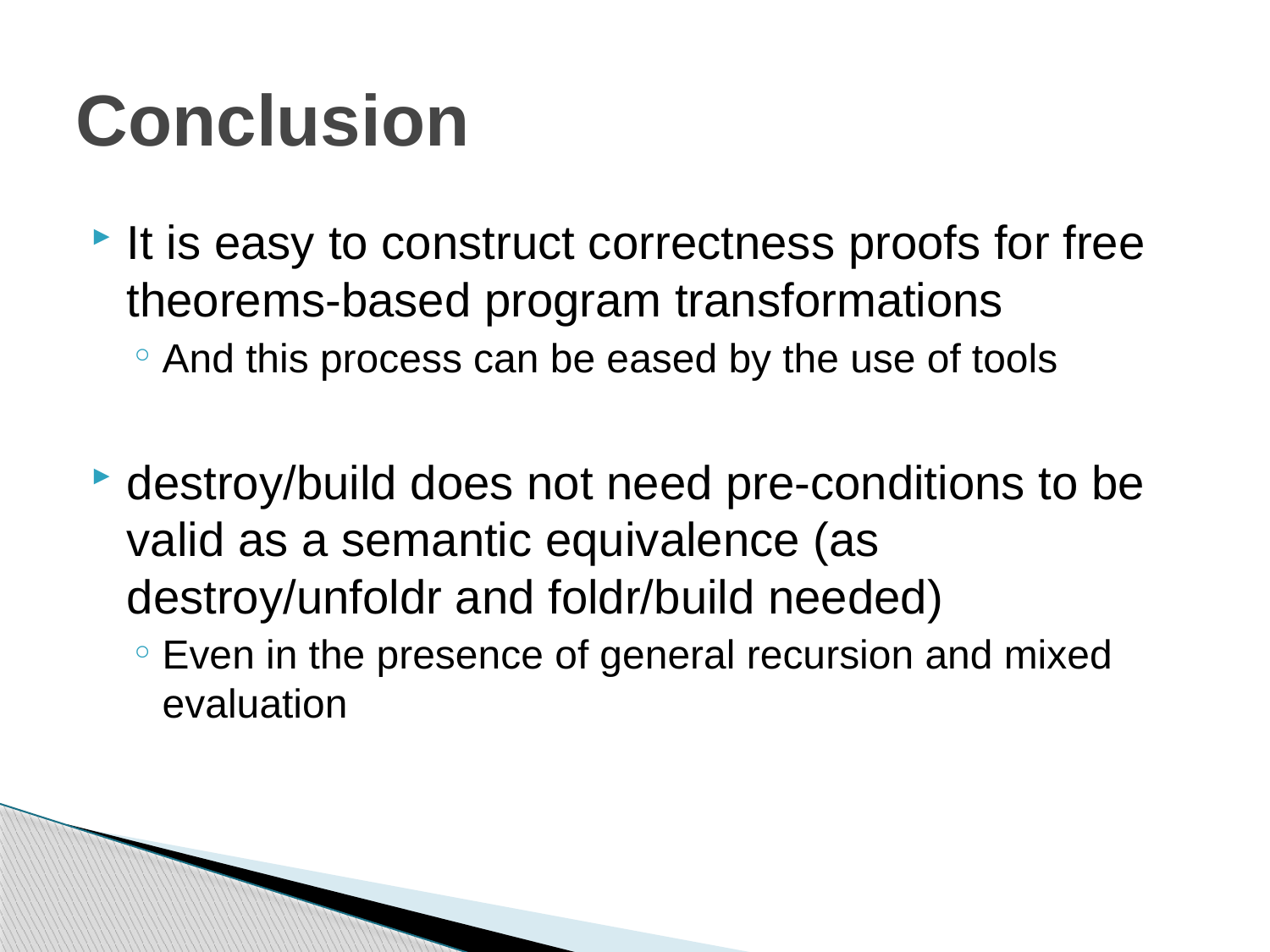

# Conclusion
It is easy to construct correctness proofs for free theorems-based program transformations
And this process can be eased by the use of tools

destroy/build does not need pre-conditions to be valid as a semantic equivalence (as destroy/unfoldr and foldr/build needed)
Even in the presence of general recursion and mixed evaluation